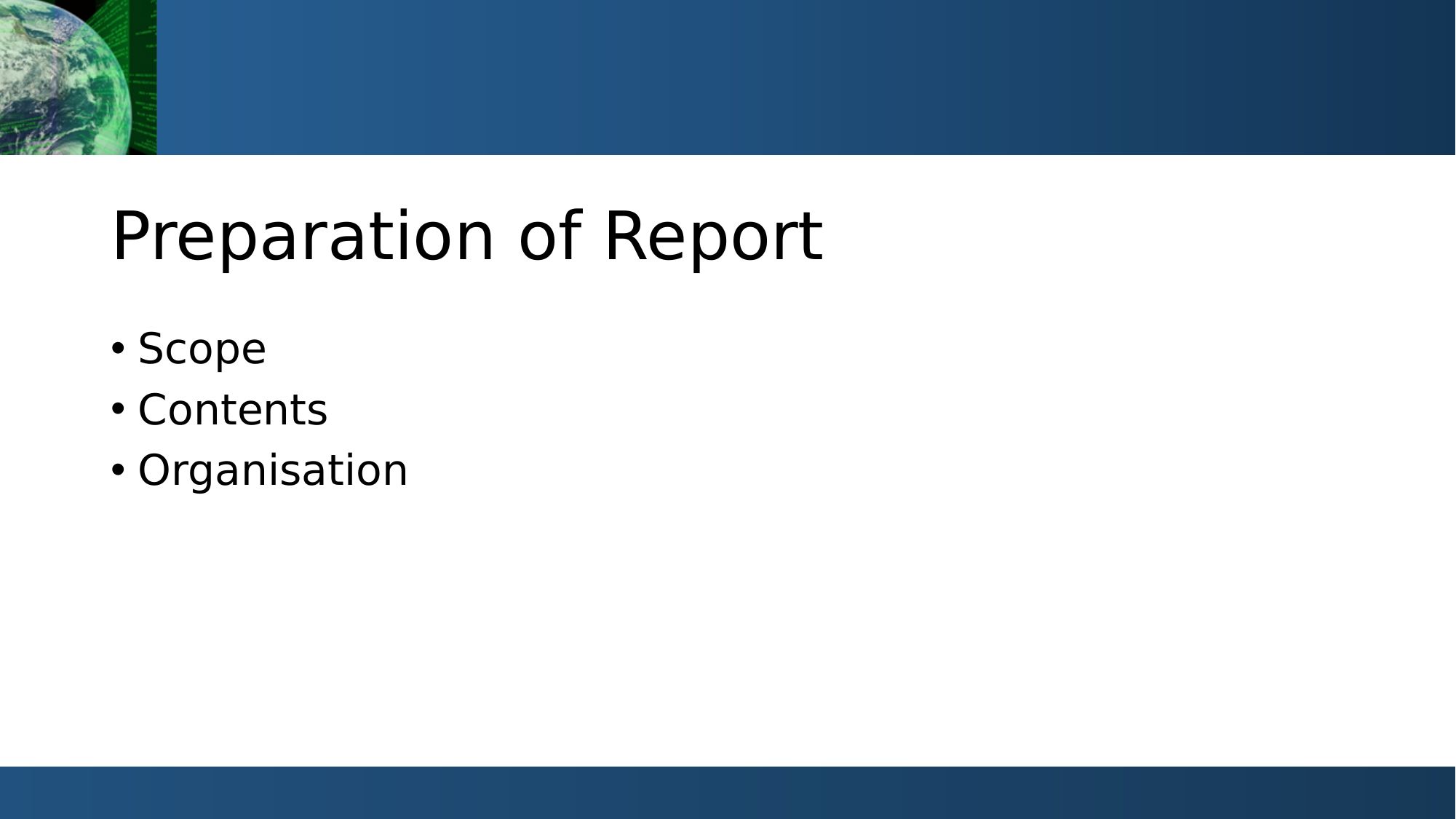

# Preparation of Report
Scope
Contents
Organisation